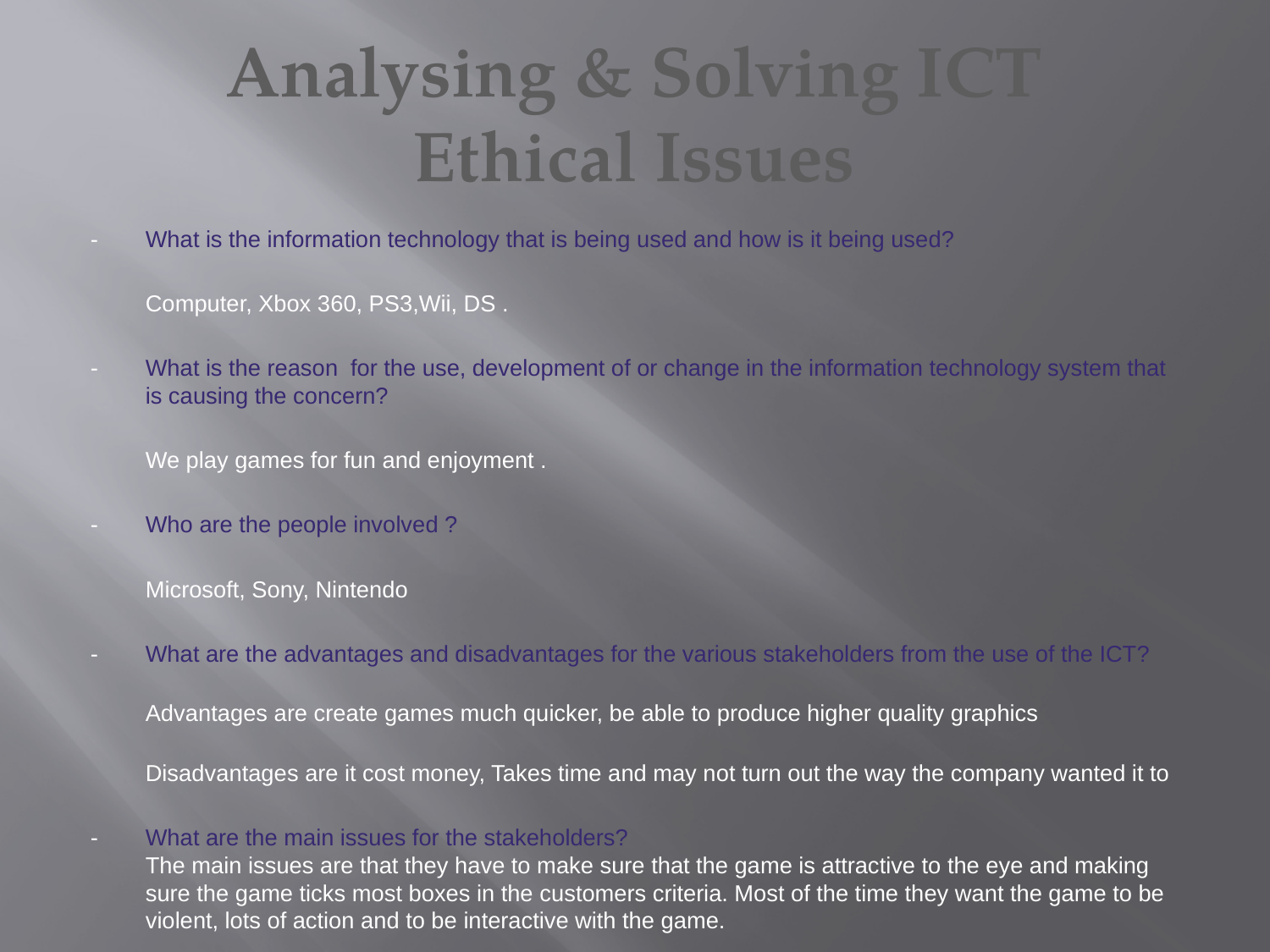

Analysing & Solving ICT
Ethical Issues
-	What is the information technology that is being used and how is it being used?

	Computer, Xbox 360, PS3,Wii, DS .

-	What is the reason  for the use, development of or change in the information technology system that is causing the concern?

	We play games for fun and enjoyment .

-	Who are the people involved ?

	Microsoft, Sony, Nintendo

-	What are the advantages and disadvantages for the various stakeholders from the use of the ICT?
Advantages are create games much quicker, be able to produce higher quality graphics
Disadvantages are it cost money, Takes time and may not turn out the way the company wanted it to

-	What are the main issues for the stakeholders?
The main issues are that they have to make sure that the game is attractive to the eye and making sure the game ticks most boxes in the customers criteria. Most of the time they want the game to be violent, lots of action and to be interactive with the game.